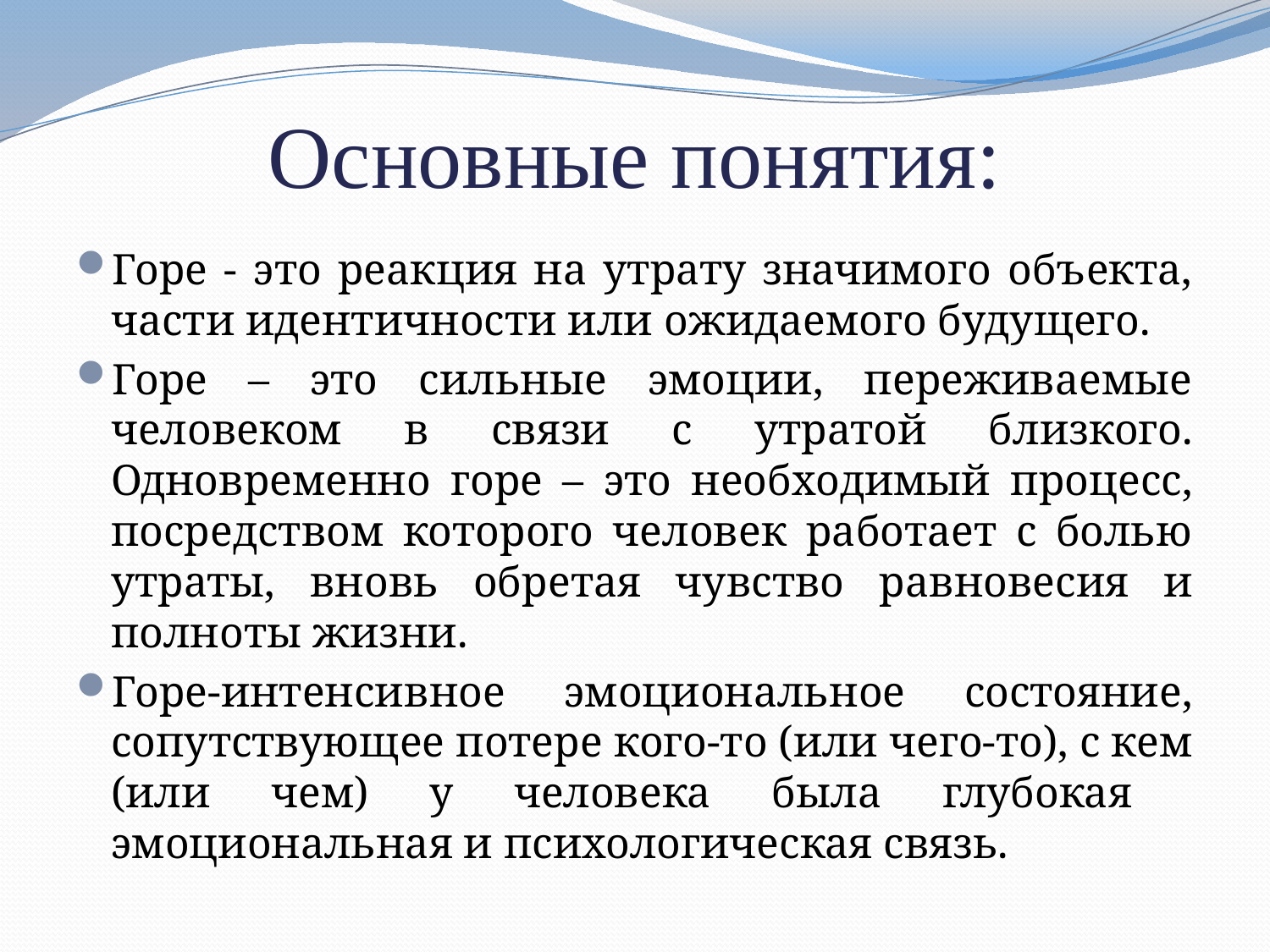

# Основные понятия:
Горе - это реакция на утрату значимого объекта, части идентичности или ожидаемого будущего.
Горе – это сильные эмоции, переживаемые человеком в связи с утратой близкого. Одновременно горе – это необходимый процесс, посредством которого человек работает с болью утраты, вновь обретая чувство равновесия и полноты жизни.
Горе-интенсивное эмоциональное состояние, сопутствующее потере кого-то (или чего-то), с кем (или чем) у человека была глубокая  эмоциональная и психологическая связь.